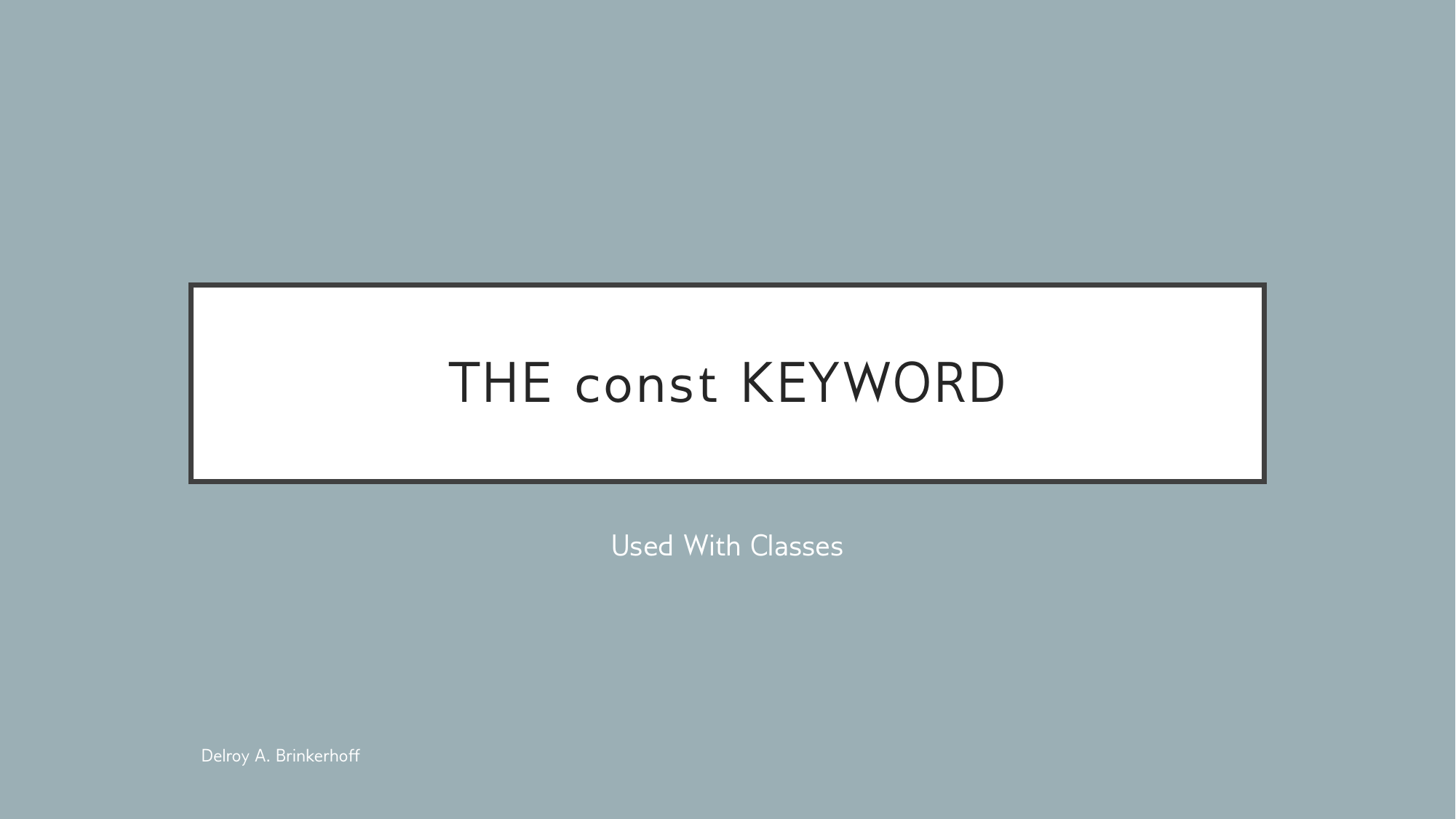

# The const keyword
Used With Classes
Delroy A. Brinkerhoff